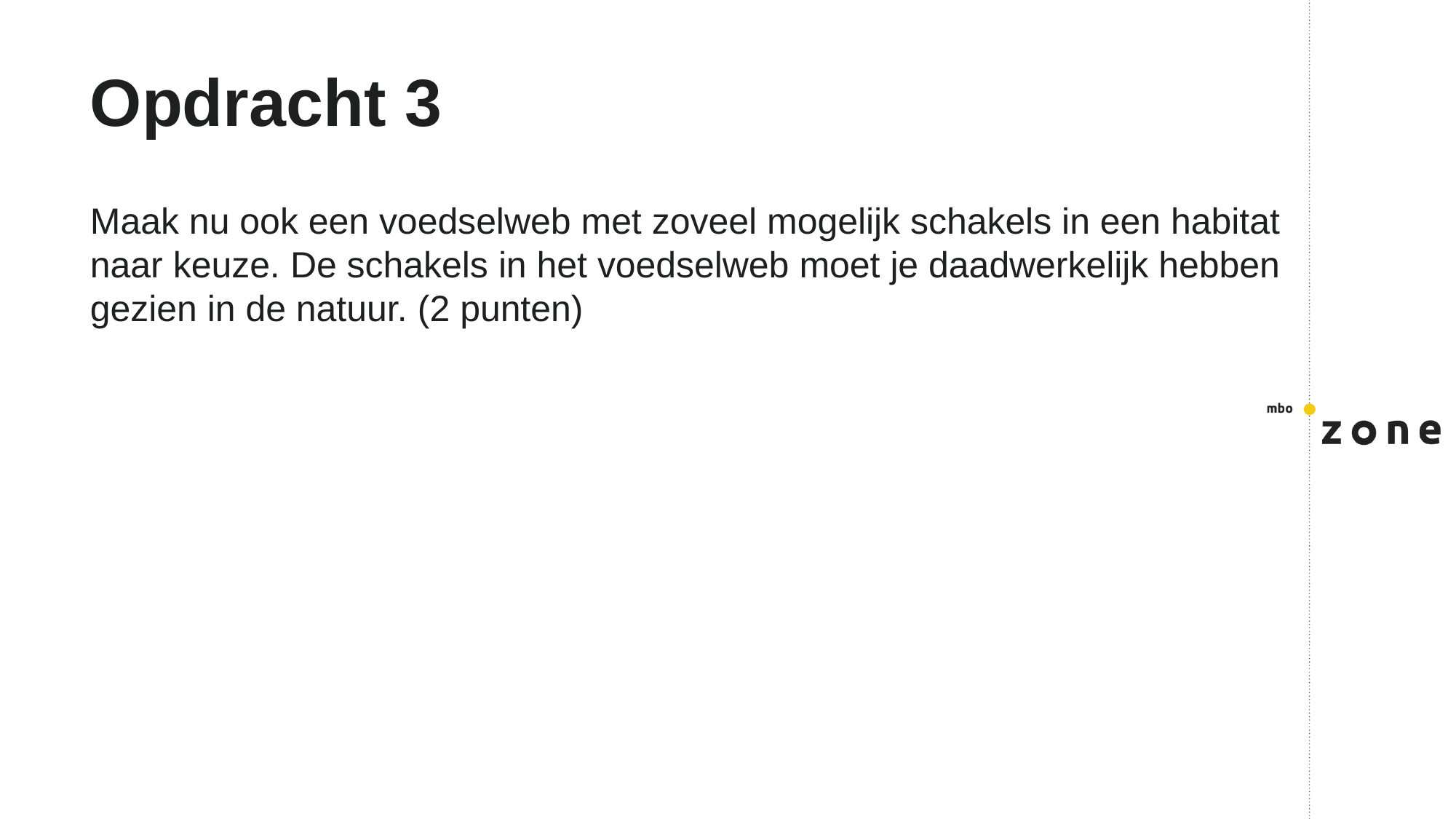

# Opdracht 3
Maak nu ook een voedselweb met zoveel mogelijk schakels in een habitat naar keuze. De schakels in het voedselweb moet je daadwerkelijk hebben gezien in de natuur. (2 punten)